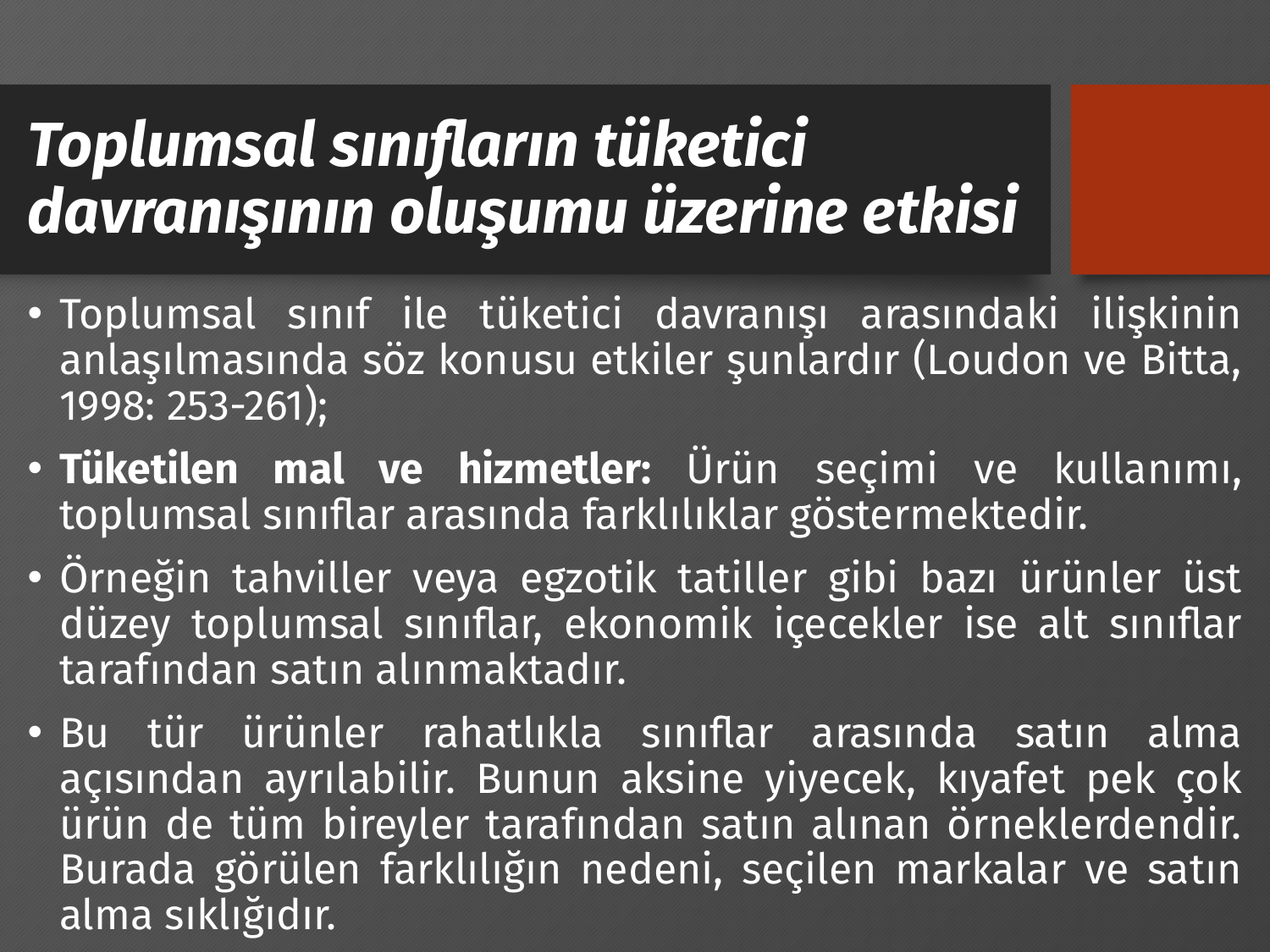

# Toplumsal sınıfların tüketici davranışının oluşumu üzerine etkisi
Toplumsal sınıf ile tüketici davranışı arasındaki ilişkinin anlaşılmasında söz konusu etkiler şunlardır (Loudon ve Bitta, 1998: 253-261);
Tüketilen mal ve hizmetler: Ürün seçimi ve kullanımı, toplumsal sınıflar arasında farklılıklar göstermektedir.
Örneğin tahviller veya egzotik tatiller gibi bazı ürünler üst düzey toplumsal sınıflar, ekonomik içecekler ise alt sınıflar tarafından satın alınmaktadır.
Bu tür ürünler rahatlıkla sınıflar arasında satın alma açısından ayrılabilir. Bunun aksine yiyecek, kıyafet pek çok ürün de tüm bireyler tarafından satın alınan örneklerdendir. Burada görülen farklılığın nedeni, seçilen markalar ve satın alma sıklığıdır.